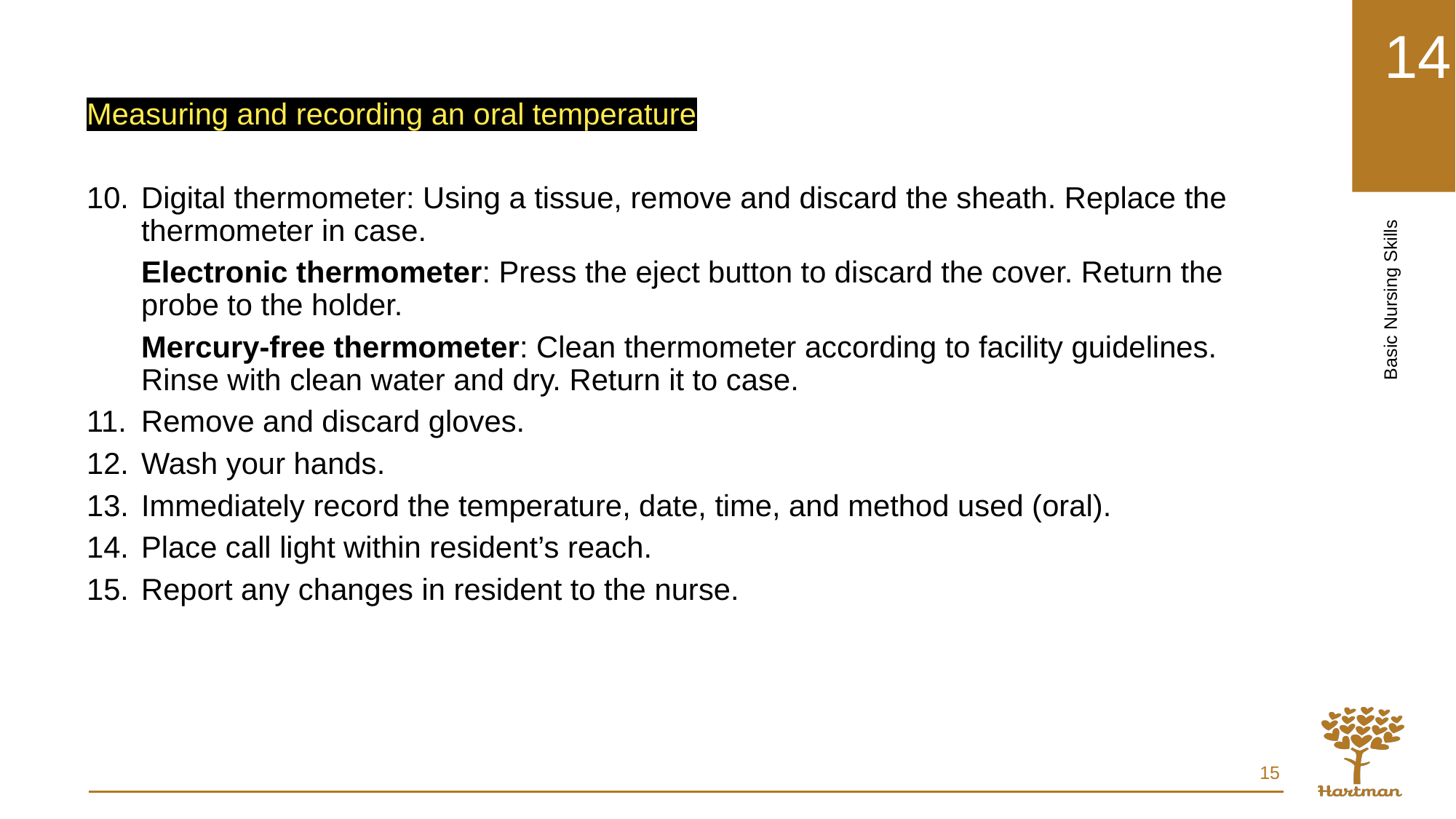

Measuring and recording an oral temperature

Digital thermometer: Using a tissue, remove and discard the sheath. Replace the thermometer in case.
Electronic thermometer: Press the eject button to discard the cover. Return the probe to the holder.
Mercury-free thermometer: Clean thermometer according to facility guidelines. Rinse with clean water and dry. Return it to case.
Remove and discard gloves.
Wash your hands.
Immediately record the temperature, date, time, and method used (oral).
Place call light within resident’s reach.
Report any changes in resident to the nurse.

15